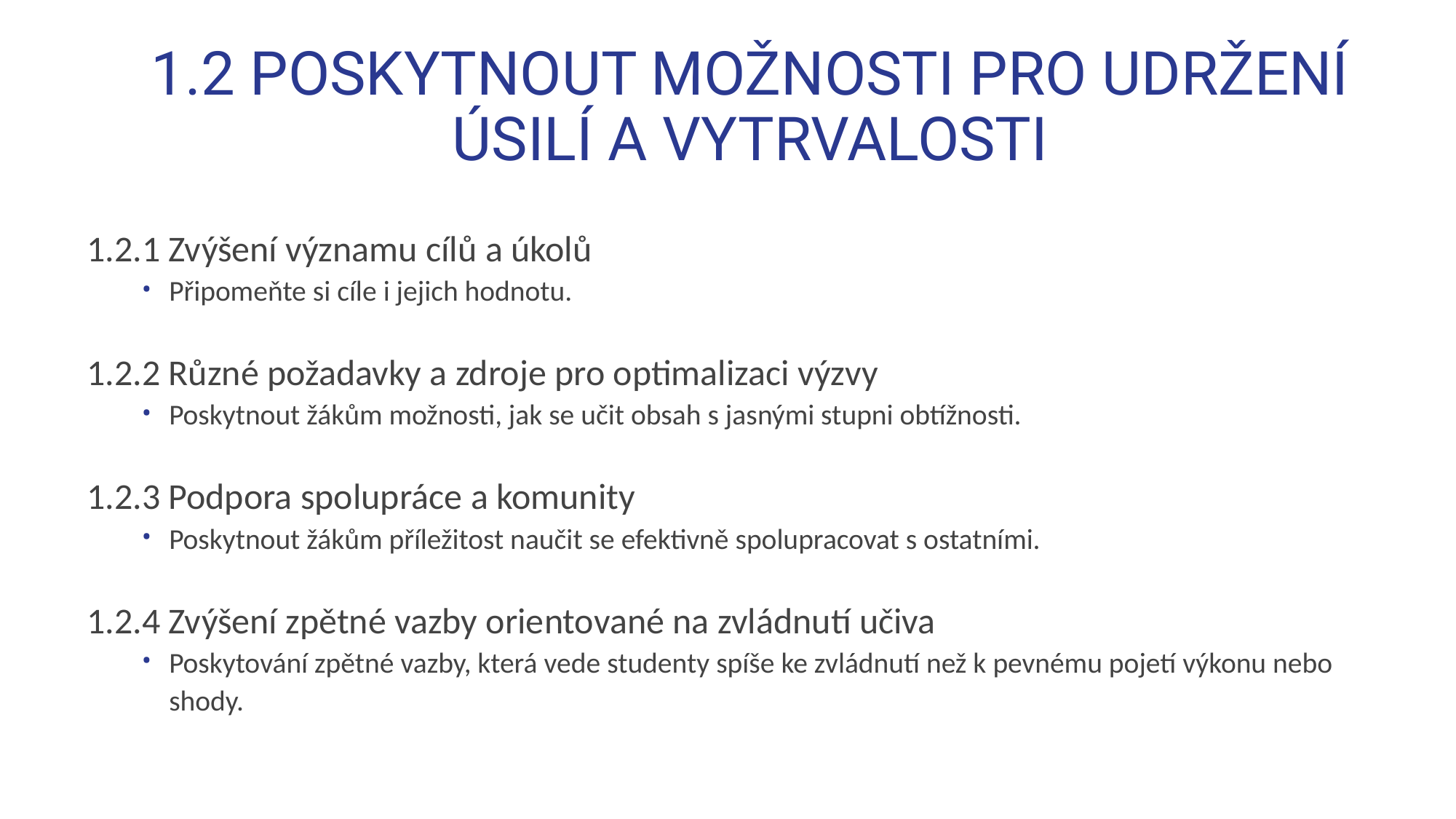

# 1.2 POSKYTNOUT MOŽNOSTI PRO UDRŽENÍ ÚSILÍ A VYTRVALOSTI
1.2.1 Zvýšení významu cílů a úkolů
Připomeňte si cíle i jejich hodnotu.

1.2.2 Různé požadavky a zdroje pro optimalizaci výzvy
Poskytnout žákům možnosti, jak se učit obsah s jasnými stupni obtížnosti.

1.2.3 Podpora spolupráce a komunity
Poskytnout žákům příležitost naučit se efektivně spolupracovat s ostatními.

1.2.4 Zvýšení zpětné vazby orientované na zvládnutí učiva
Poskytování zpětné vazby, která vede studenty spíše ke zvládnutí než k pevnému pojetí výkonu nebo shody.